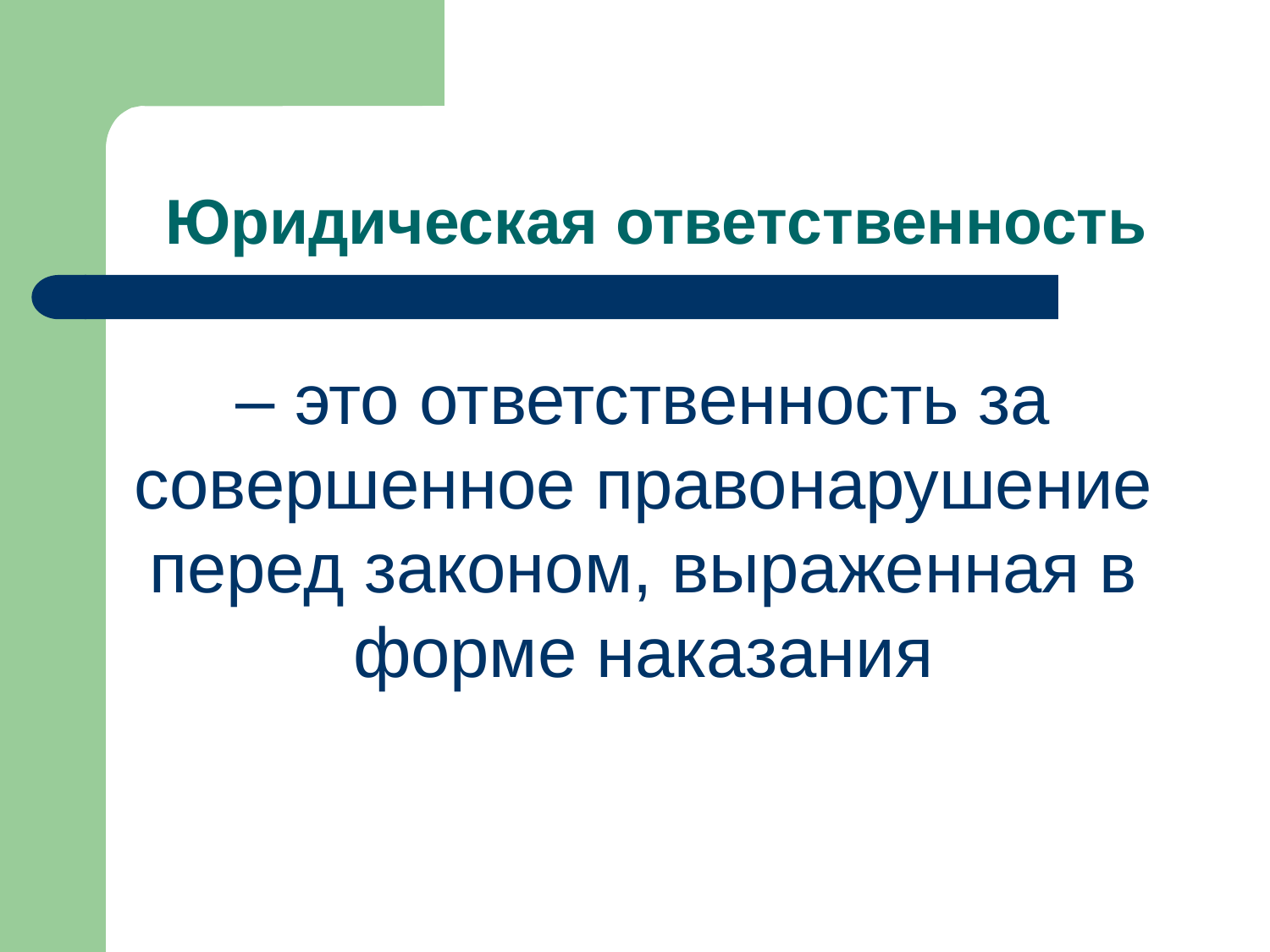

# Юридическая ответственность
– это ответственность за совершенное правонарушение перед законом, выраженная в форме наказания